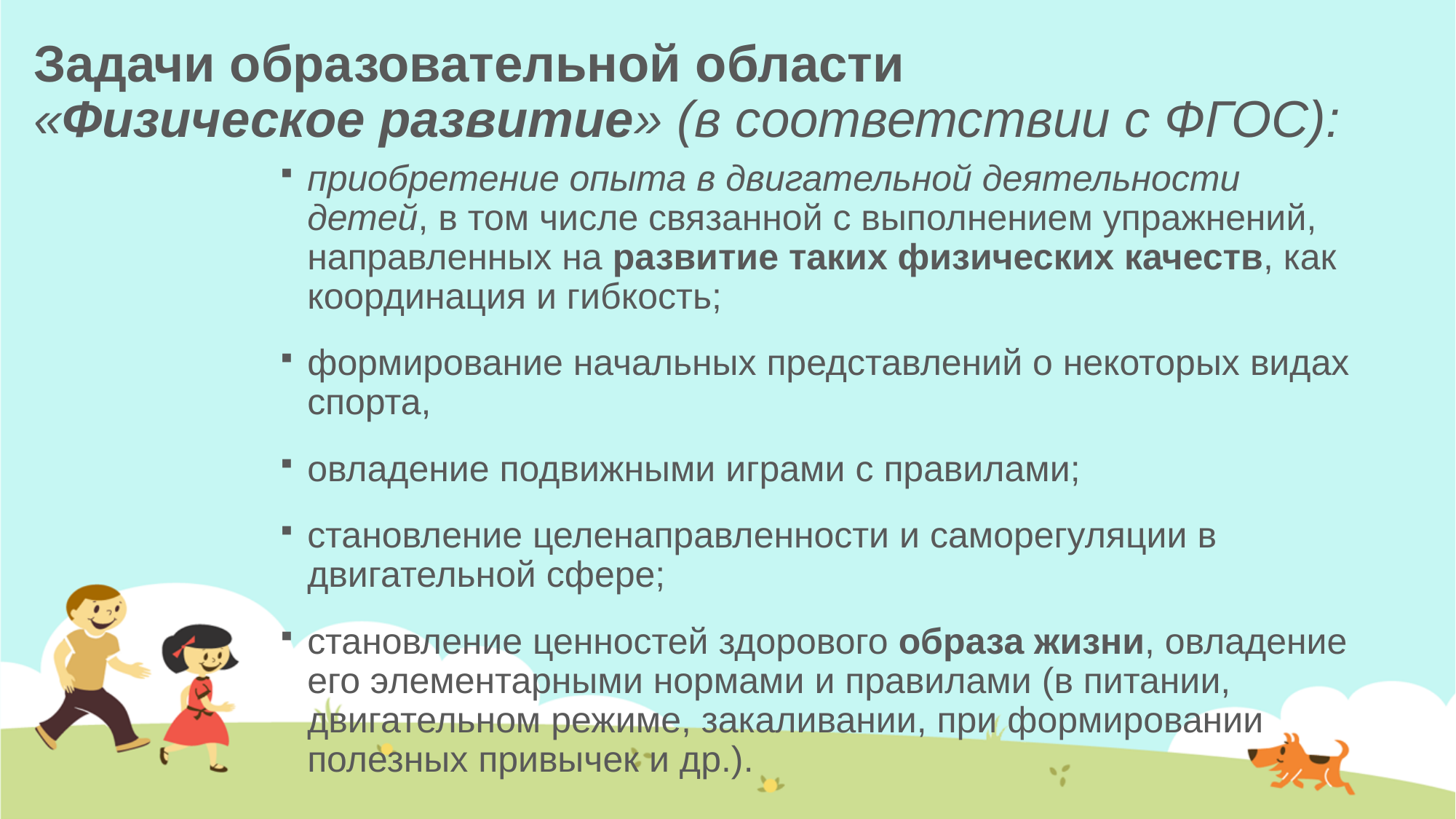

# Задачи образовательной области  «Физическое развитие» (в соответствии с ФГОС):
приобретение опыта в двигательной деятельности детей, в том числе связанной с выполнением упражнений, направленных на развитие таких физических качеств, как координация и гибкость;
формирование начальных представлений о некоторых видах спорта,
овладение подвижными играми с правилами;
становление целенаправленности и саморегуляции в двигательной сфере;
становление ценностей здорового образа жизни, овладение его элементарными нормами и правилами (в питании, двигательном режиме, закаливании, при формировании полезных привычек и др.).